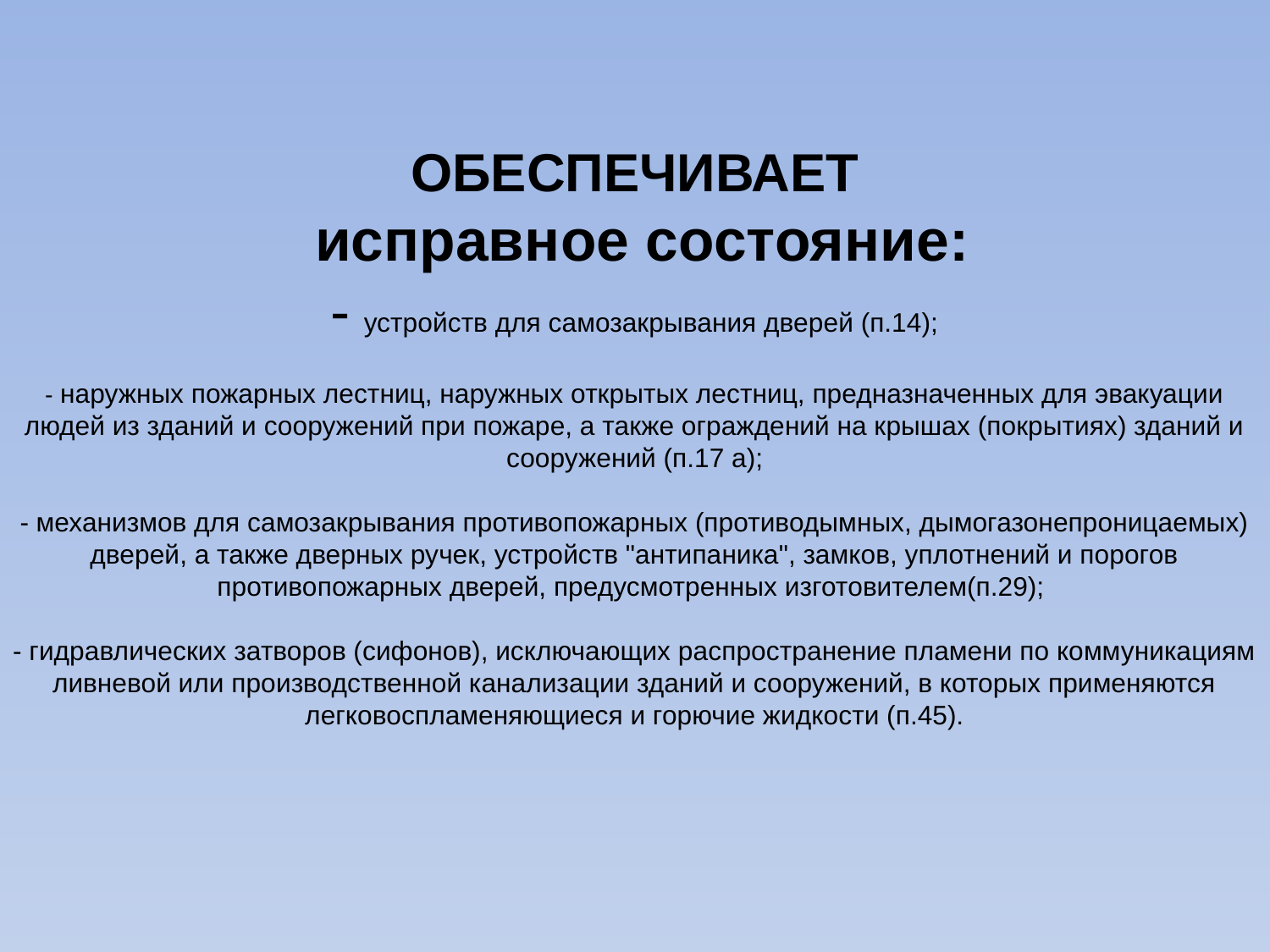

# ОБЕСПЕЧИВАЕТ исправное состояние: - устройств для самозакрывания дверей (п.14); - наружных пожарных лестниц, наружных открытых лестниц, предназначенных для эвакуации людей из зданий и сооружений при пожаре, а также ограждений на крышах (покрытиях) зданий и сооружений (п.17 а); - механизмов для самозакрывания противопожарных (противодымных, дымогазонепроницаемых) дверей, а также дверных ручек, устройств "антипаника", замков, уплотнений и порогов противопожарных дверей, предусмотренных изготовителем(п.29); - гидравлических затворов (сифонов), исключающих распространение пламени по коммуникациям ливневой или производственной канализации зданий и сооружений, в которых применяются легковоспламеняющиеся и горючие жидкости (п.45).